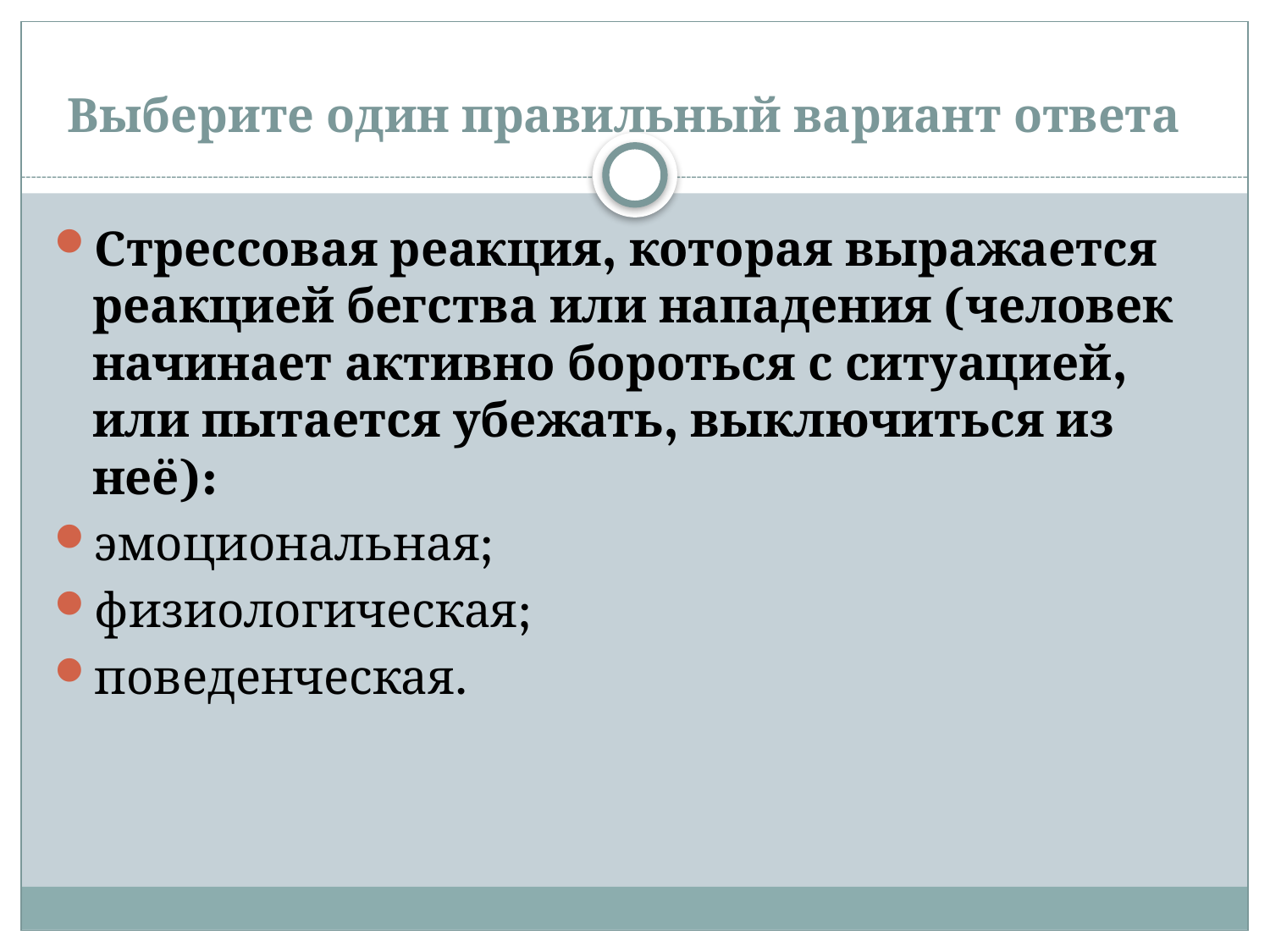

# Выберите один правильный вариант ответа
Стрессовая реакция, которая выражается реакцией бегства или нападения (человек  начинает активно бороться с ситуацией, или пытается убежать, выключиться из неё):
эмоциональная;
физиологическая;
поведенческая.